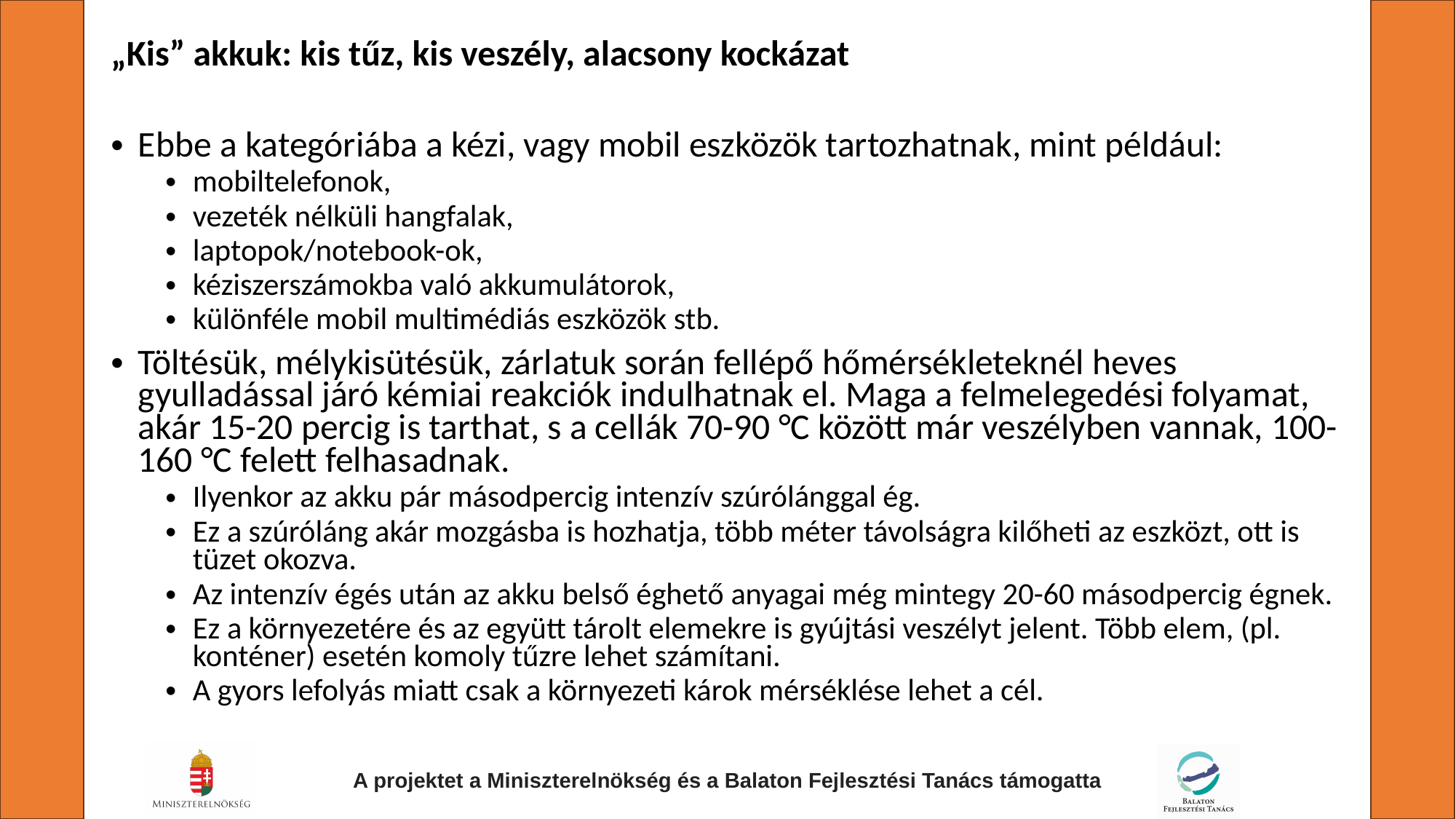

„Kis” akkuk: kis tűz, kis veszély, alacsony kockázat

Ebbe a kategóriába a kézi, vagy mobil eszközök tartozhatnak, mint például:
mobiltelefonok,
vezeték nélküli hangfalak,
laptopok/notebook-ok,
kéziszerszámokba való akkumulátorok,
különféle mobil multimédiás eszközök stb.
Töltésük, mélykisütésük, zárlatuk során fellépő hőmérsékleteknél heves gyulladással járó kémiai reakciók indulhatnak el. Maga a felmelegedési folyamat, akár 15-20 percig is tarthat, s a cellák 70-90 °C között már veszélyben vannak, 100-160 °C felett felhasadnak.
Ilyenkor az akku pár másodpercig intenzív szúrólánggal ég.
Ez a szúróláng akár mozgásba is hozhatja, több méter távolságra kilőheti az eszközt, ott is tüzet okozva.
Az intenzív égés után az akku belső éghető anyagai még mintegy 20-60 másodpercig égnek.
Ez a környezetére és az együtt tárolt elemekre is gyújtási veszélyt jelent. Több elem, (pl. konténer) esetén komoly tűzre lehet számítani.
A gyors lefolyás miatt csak a környezeti károk mérséklése lehet a cél.